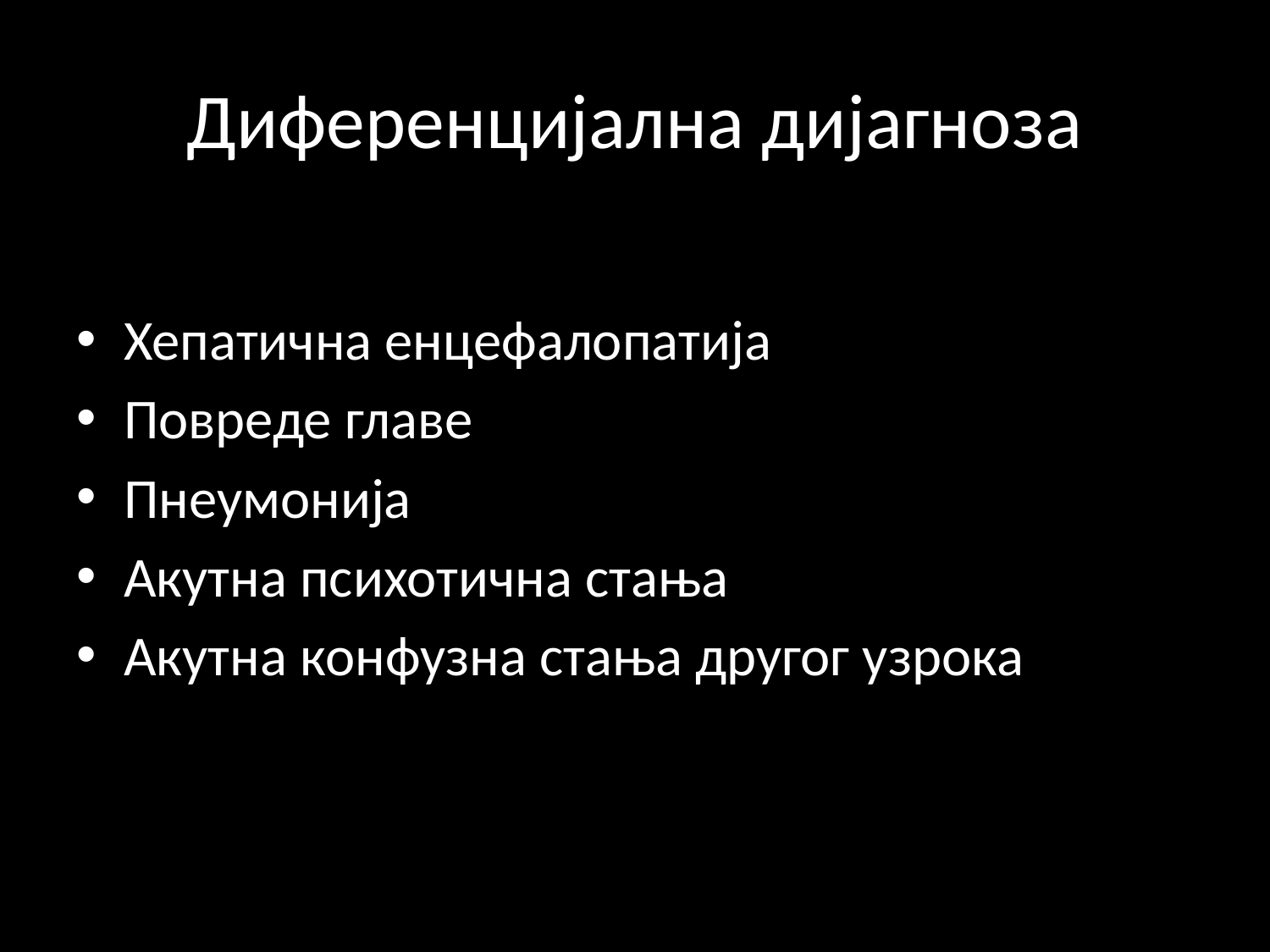

# Диференцијална дијагноза
Хепатична енцефалопатија
Повреде главе
Пнеумонија
Акутна психотична стања
Акутна конфузна стања другог узрока